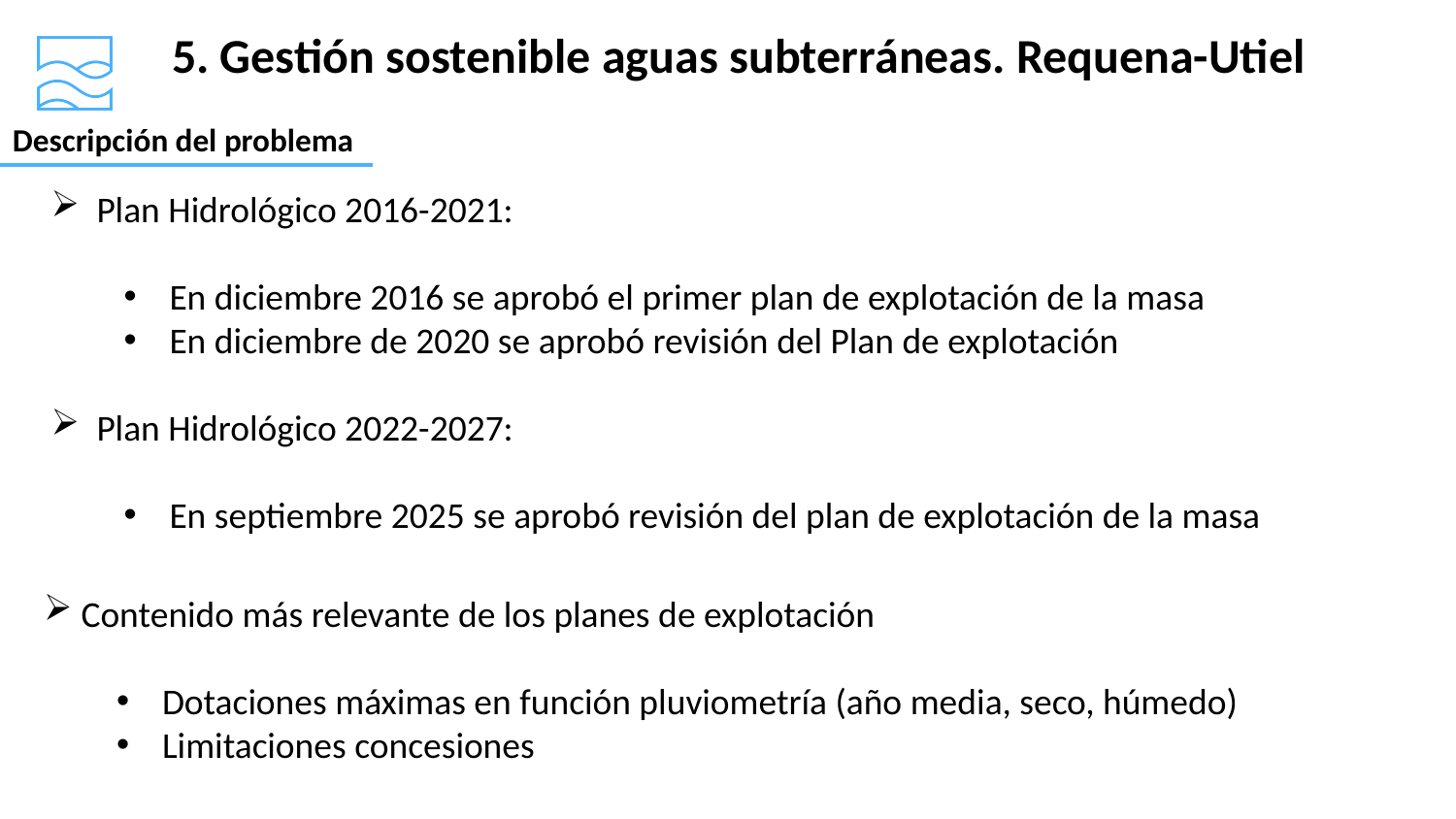

5. Gestión sostenible aguas subterráneas. Requena-Utiel
Descripción del problema
Plan Hidrológico 2016-2021:

En diciembre 2016 se aprobó el primer plan de explotación de la masa
En diciembre de 2020 se aprobó revisión del Plan de explotación

Plan Hidrológico 2022-2027:

En septiembre 2025 se aprobó revisión del plan de explotación de la masa

 Contenido más relevante de los planes de explotación

Dotaciones máximas en función pluviometría (año media, seco, húmedo)
Limitaciones concesiones